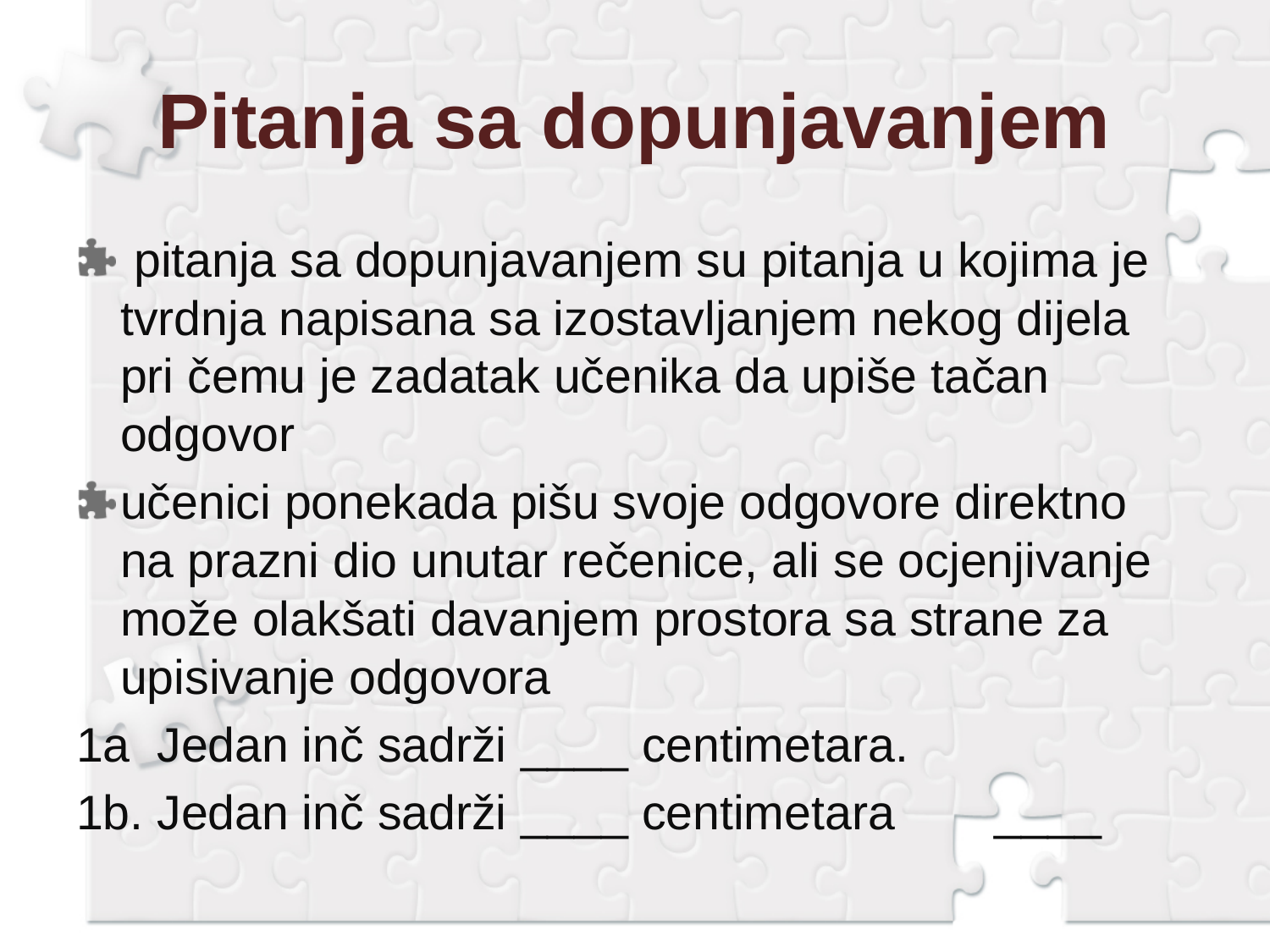

# Pitanja sa dopunjavanjem
 pitanja sa dopunjavanjem su pitanja u kojima je tvrdnja napisana sa izostavljanjem nekog dijela pri čemu je zadatak učenika da upiše tačan odgovor
učenici ponekada pišu svoje odgovore direktno na prazni dio unutar rečenice, ali se ocjenjivanje može olakšati davanjem prostora sa strane za upisivanje odgovora
1a  Jedan inč sadrži ____ centimetara.
1b. Jedan inč sadrži ____ centimetara 	____